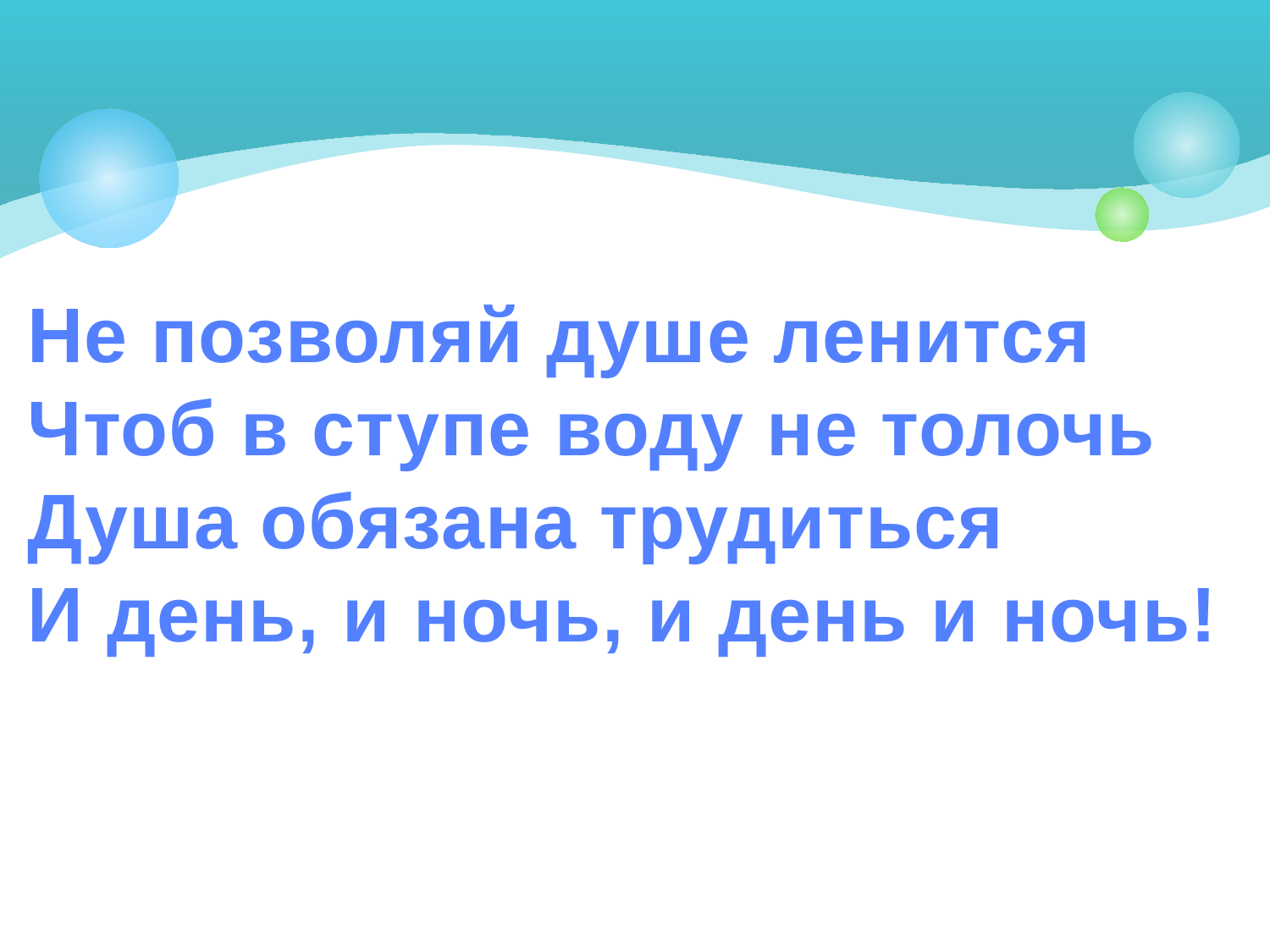

# Не позволяй душе ленится Чтоб в ступе воду не толочь Душа обязана трудиться И день, и ночь, и день и ночь!